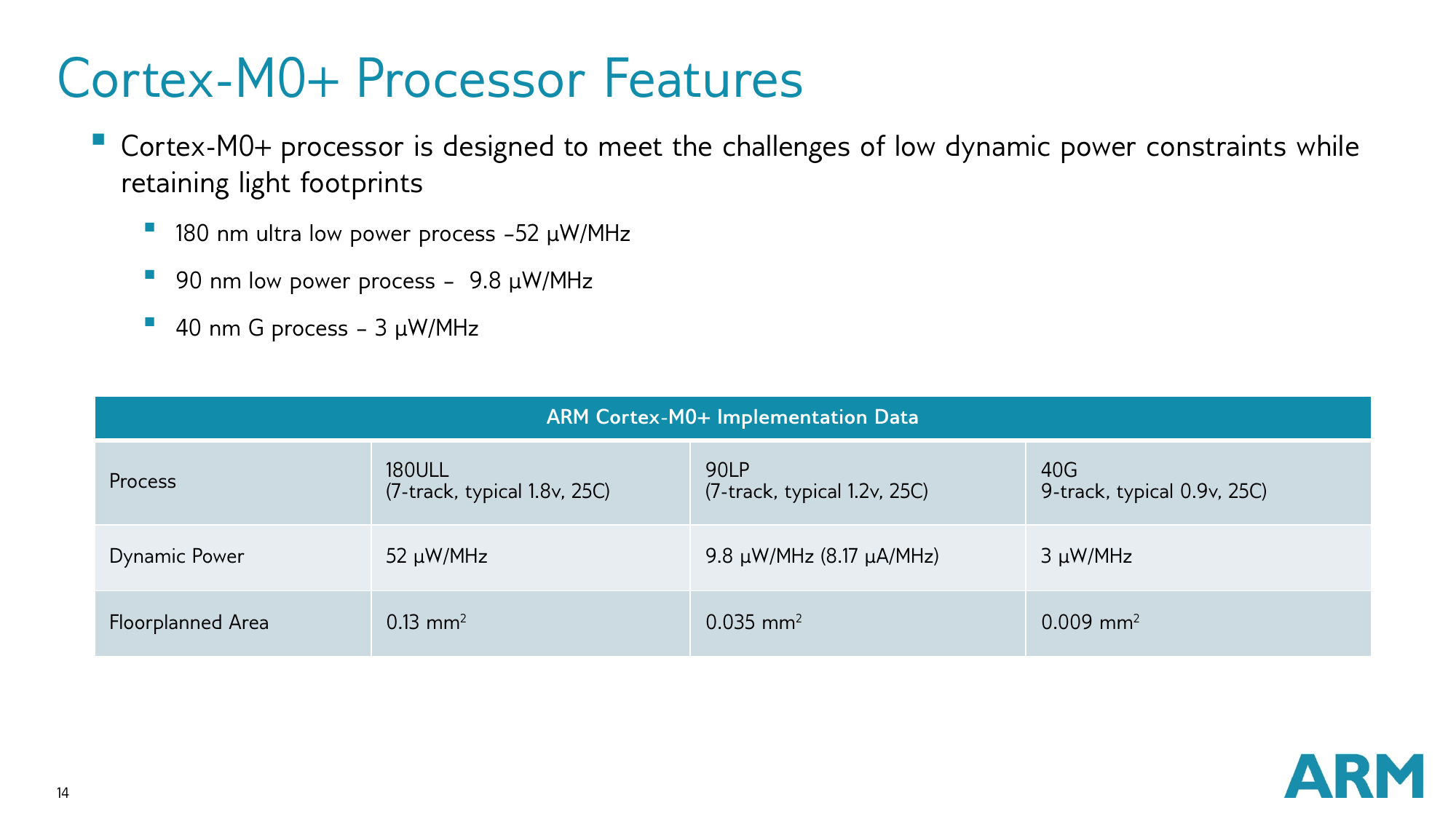

# Cortex-M0+ Processor Features
Cortex-M0+ processor is designed to meet the challenges of low dynamic power constraints while retaining light footprints
180 nm ultra low power process –52 µW/MHz
90 nm low power process –  9.8 µW/MHz
40 nm G process – 3 µW/MHz

| ARM Cortex-M0+ Implementation Data |  |  |  |
| --- | --- | --- | --- |
| Process | 180ULL (7-track, typical 1.8v, 25C) | 90LP (7-track, typical 1.2v, 25C) | 40G 9-track, typical 0.9v, 25C) |
| Dynamic Power | 52 µW/MHz | 9.8 µW/MHz (8.17 µA/MHz) | 3 µW/MHz |
| Floorplanned Area | 0.13 mm2 | 0.035 mm2 | 0.009 mm2 |